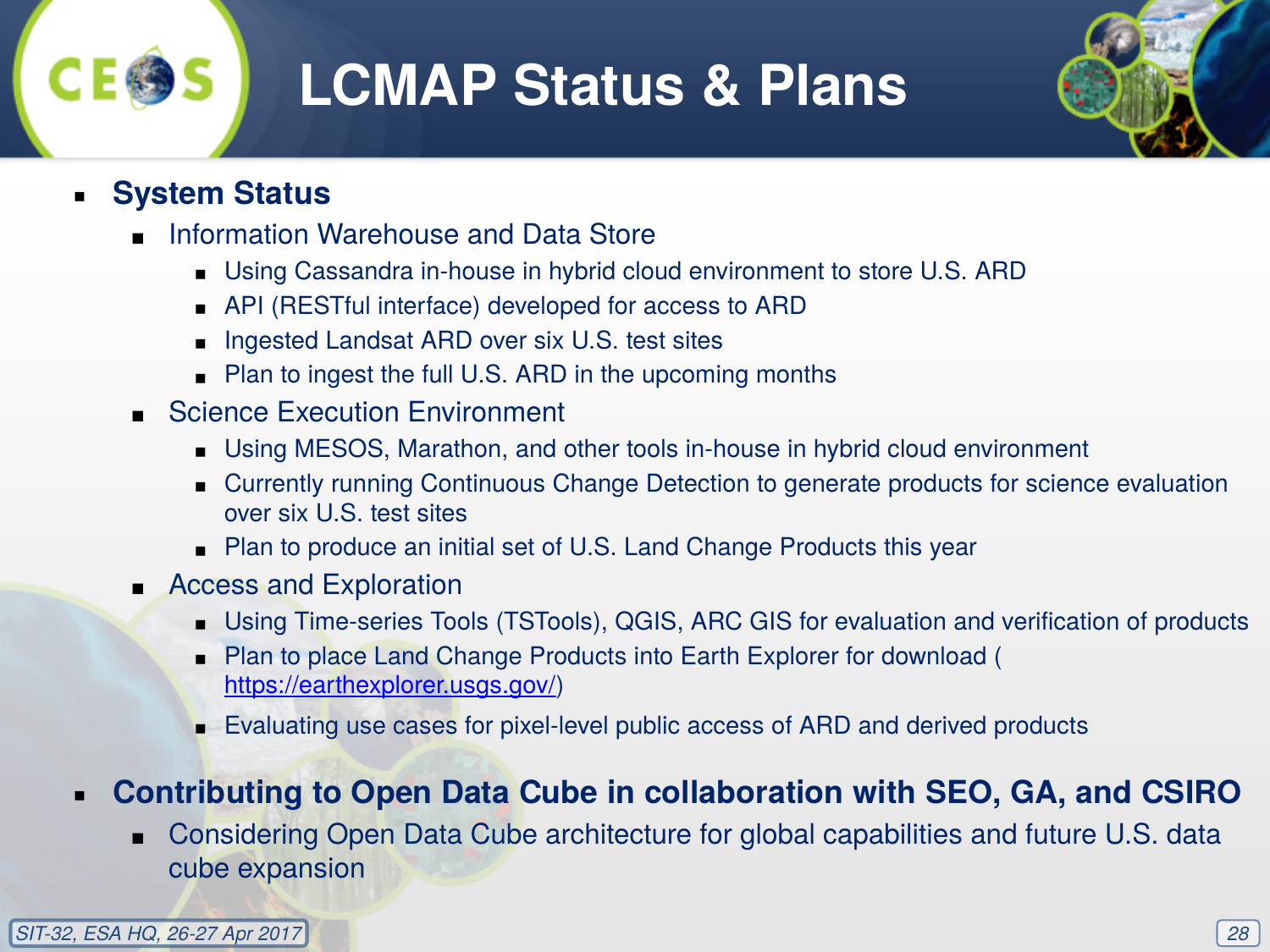

LCMAP Status & Plans
System Status
Information Warehouse and Data Store
Using Cassandra in-house in hybrid cloud environment to store U.S. ARD
API (RESTful interface) developed for access to ARD
Ingested Landsat ARD over six U.S. test sites
Plan to ingest the full U.S. ARD in the upcoming months
Science Execution Environment
Using MESOS, Marathon, and other tools in-house in hybrid cloud environment
Currently running Continuous Change Detection to generate products for science evaluation over six U.S. test sites
Plan to produce an initial set of U.S. Land Change Products this year
Access and Exploration
Using Time-series Tools (TSTools), QGIS, ARC GIS for evaluation and verification of products
Plan to place Land Change Products into Earth Explorer for download (https://earthexplorer.usgs.gov/)
Evaluating use cases for pixel-level public access of ARD and derived products

Contributing to Open Data Cube in collaboration with SEO, GA, and CSIRO
Considering Open Data Cube architecture for global capabilities and future U.S. data cube expansion
28